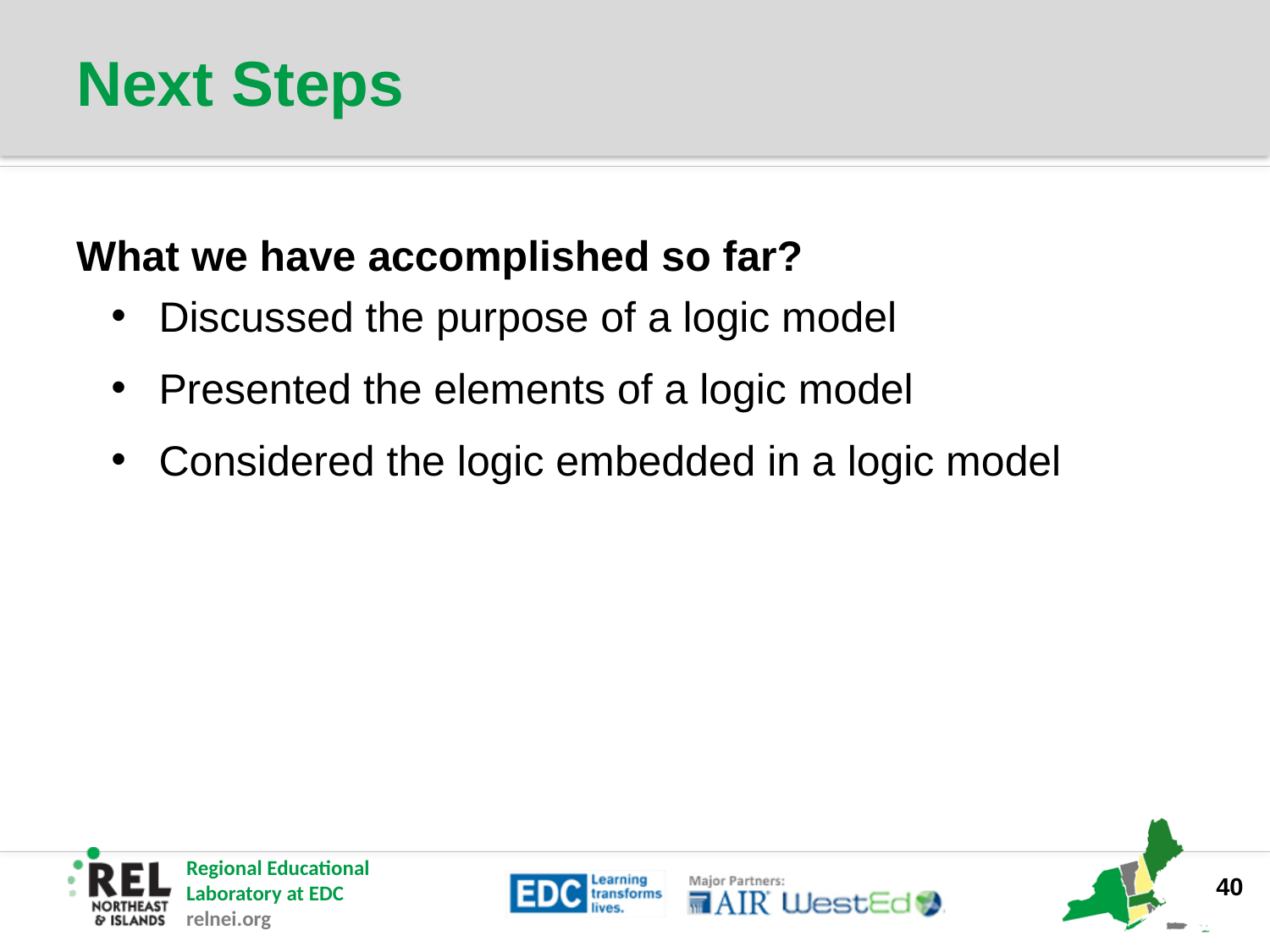

# Next Steps
What we have accomplished so far?
Discussed the purpose of a logic model
Presented the elements of a logic model
Considered the logic embedded in a logic model

40